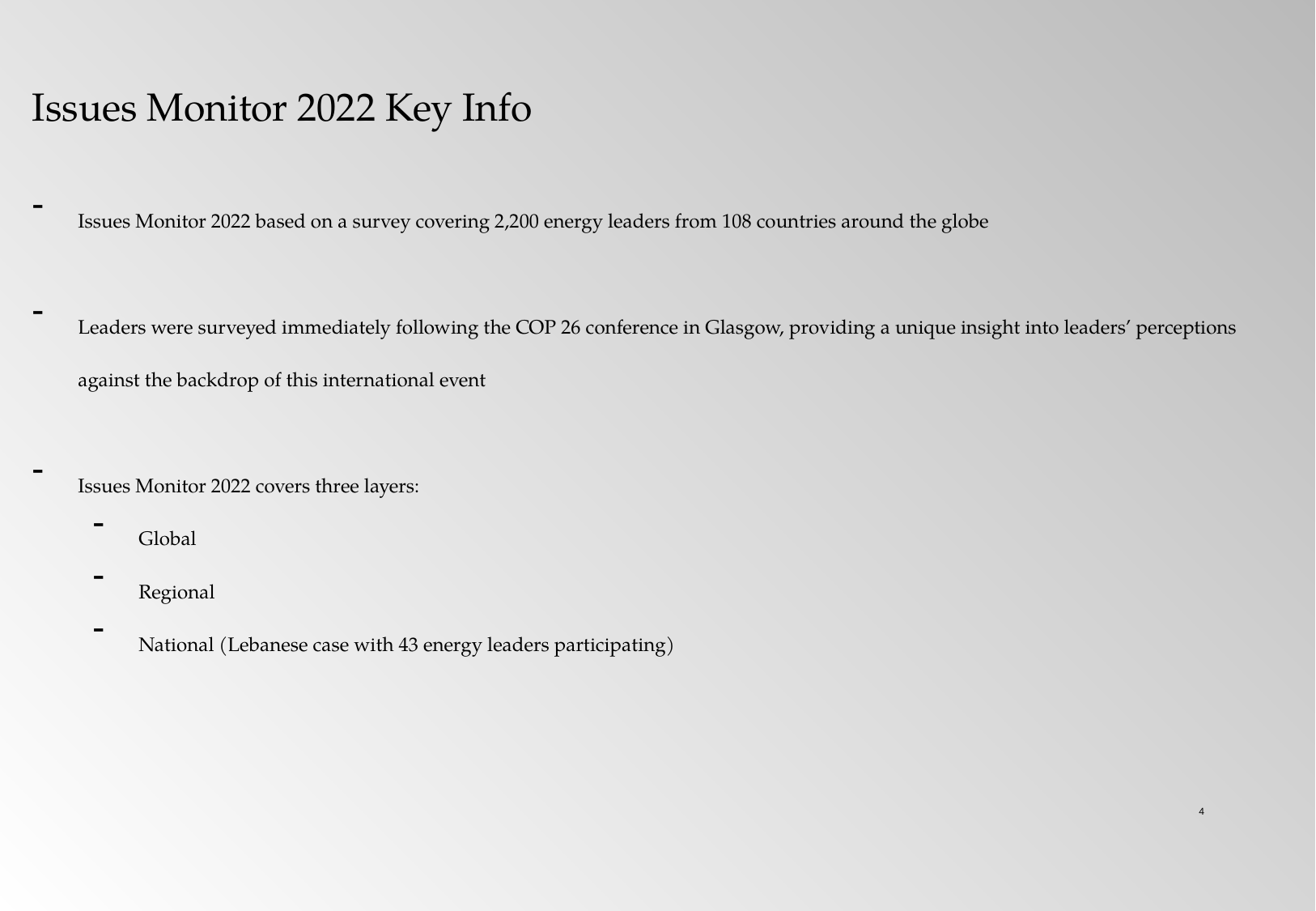

Issues Monitor 2022 Key Info
Issues Monitor 2022 based on a survey covering 2,200 energy leaders from 108 countries around the globe

Leaders were surveyed immediately following the COP 26 conference in Glasgow, providing a unique insight into leaders’ perceptions against the backdrop of this international event

Issues Monitor 2022 covers three layers:
Global
Regional
National (Lebanese case with 43 energy leaders participating)
4